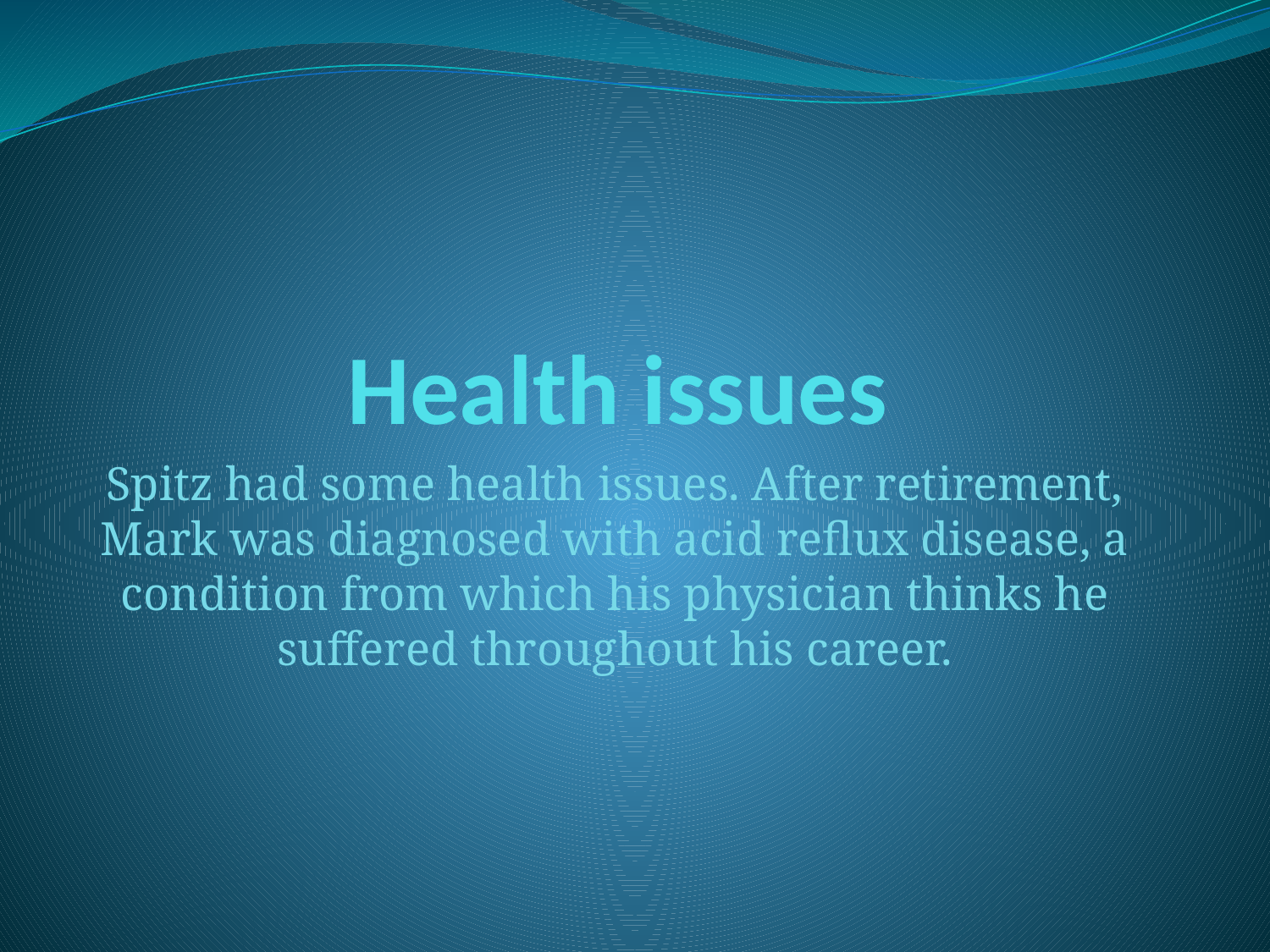

# Health issues
Spitz had some health issues. After retirement, Mark was diagnosed with acid reflux disease, a condition from which his physician thinks he suffered throughout his career.